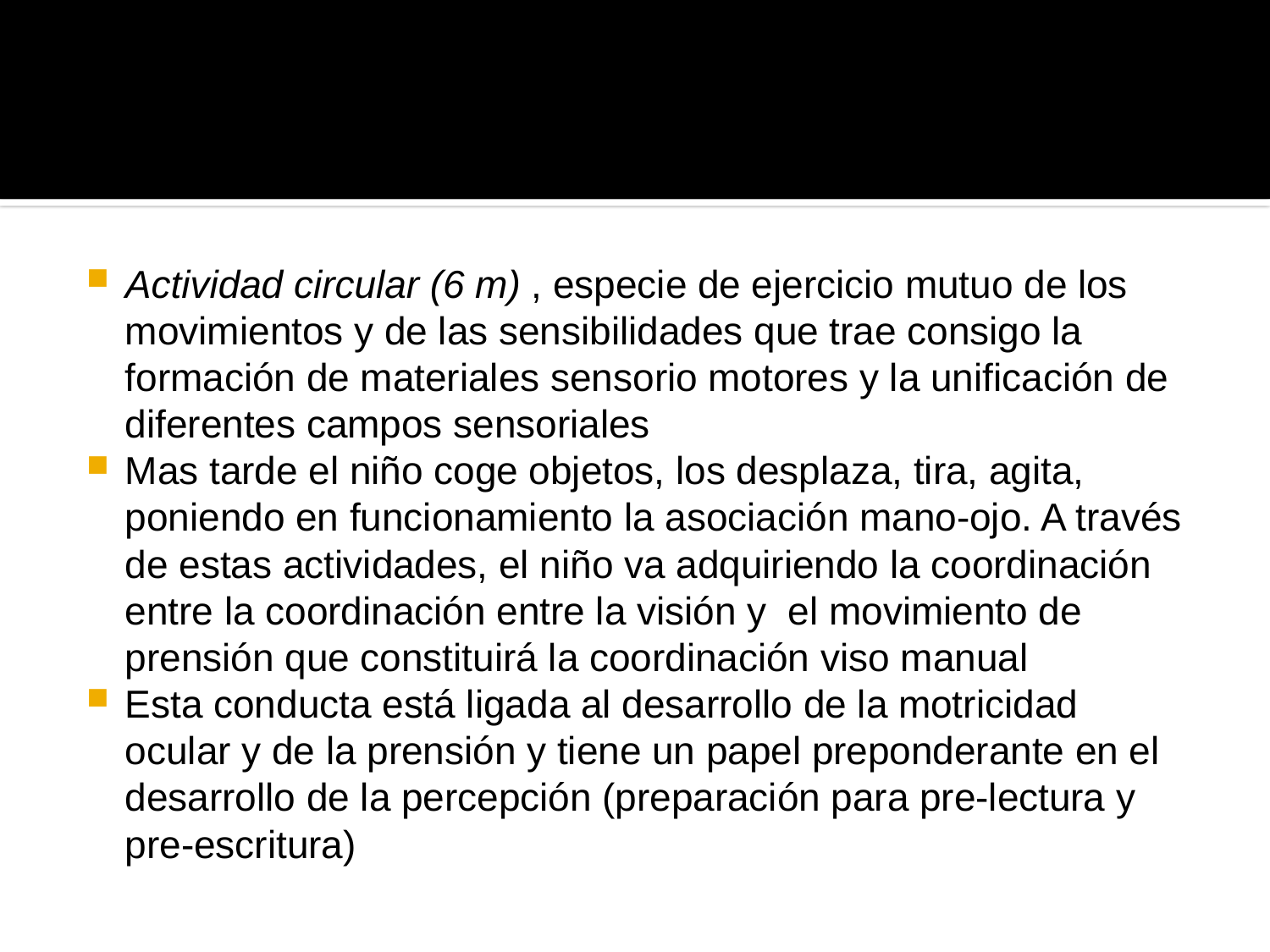

#
Actividad circular (6 m) , especie de ejercicio mutuo de los movimientos y de las sensibilidades que trae consigo la formación de materiales sensorio motores y la unificación de diferentes campos sensoriales
Mas tarde el niño coge objetos, los desplaza, tira, agita, poniendo en funcionamiento la asociación mano-ojo. A través de estas actividades, el niño va adquiriendo la coordinación entre la coordinación entre la visión y  el movimiento de prensión que constituirá la coordinación viso manual
Esta conducta está ligada al desarrollo de la motricidad ocular y de la prensión y tiene un papel preponderante en el desarrollo de la percepción (preparación para pre-lectura y pre-escritura)